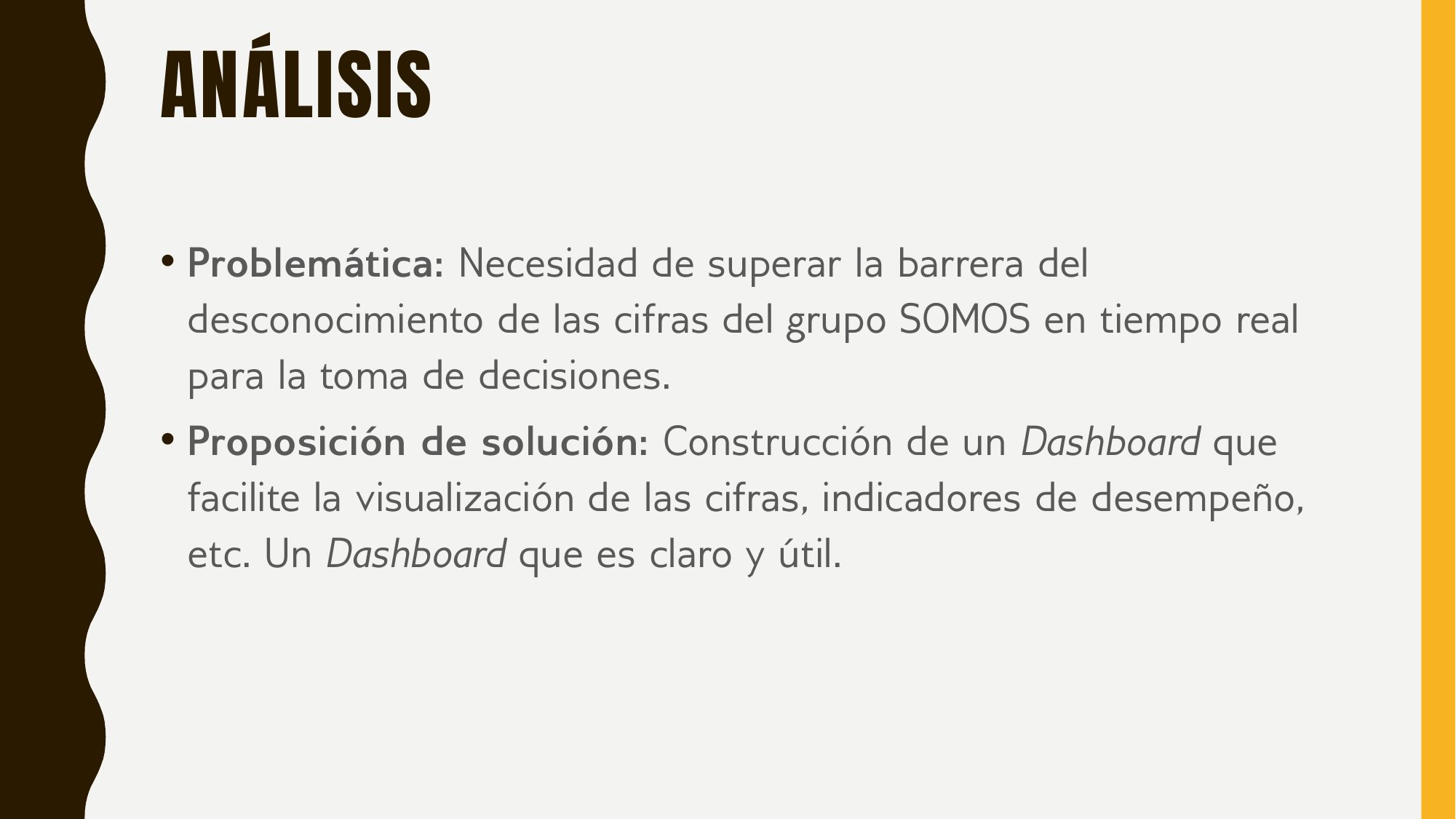

# Análisis
Problemática: Necesidad de superar la barrera del desconocimiento de las cifras del grupo SOMOS en tiempo real para la toma de decisiones.
Proposición de solución: Construcción de un Dashboard que facilite la visualización de las cifras, indicadores de desempeño, etc. Un Dashboard que es claro y útil.